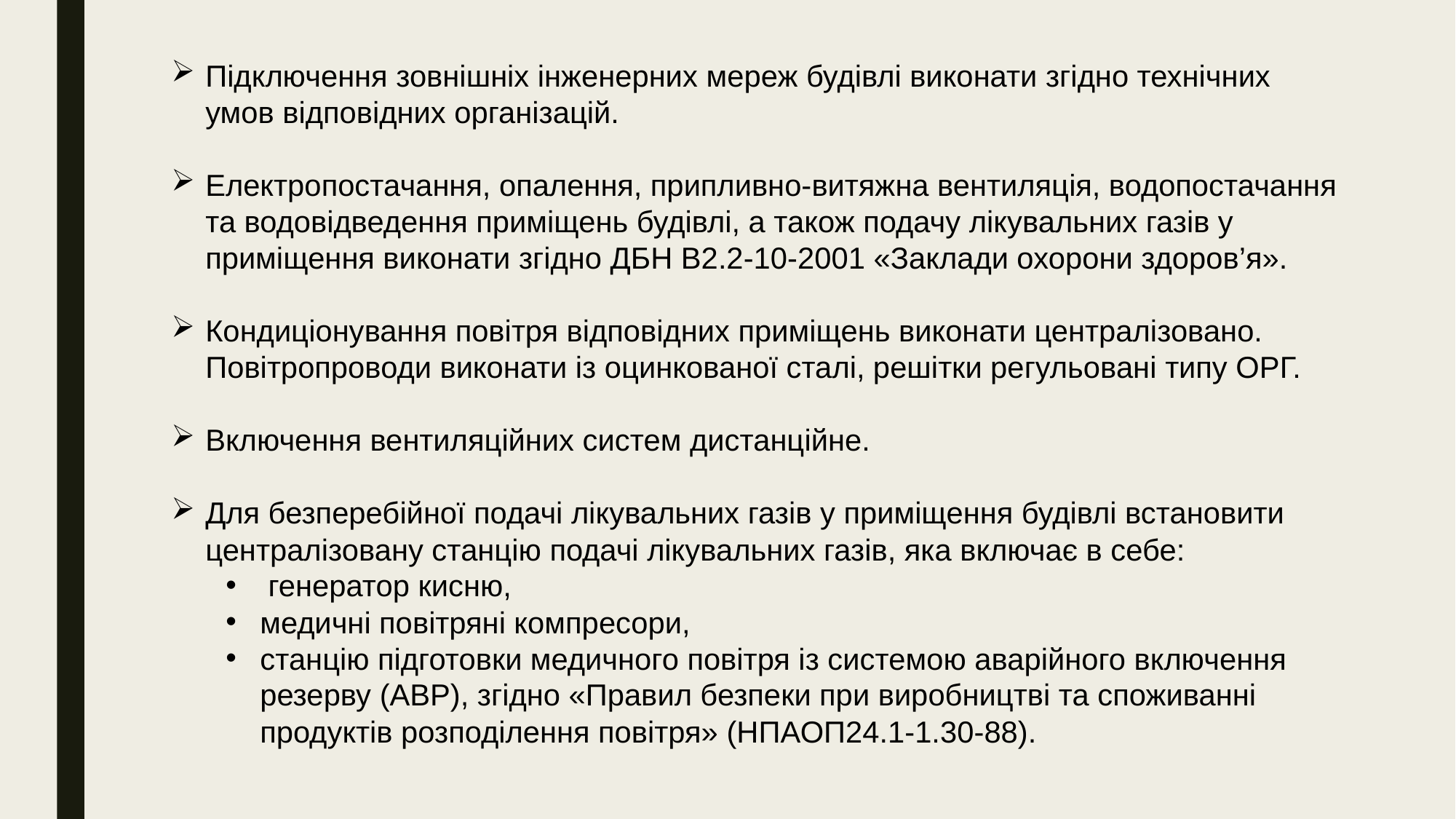

Підключення зовнішніх інженерних мереж будівлі виконати згідно технічних умов відповідних організацій.

Електропостачання, опалення, припливно-витяжна вентиляція, водопостачання та водовідведення приміщень будівлі, а також подачу лікувальних газів у приміщення виконати згідно ДБН В2.2-10-2001 «Заклади охорони здоров’я».

Кондиціонування повітря відповідних приміщень виконати централізовано. Повітропроводи виконати із оцинкованої сталі, решітки регульовані типу ОРГ.

Включення вентиляційних систем дистанційне.

Для безперебійної подачі лікувальних газів у приміщення будівлі встановити централізовану станцію подачі лікувальних газів, яка включає в себе:
 генератор кисню,
медичні повітряні компресори,
станцію підготовки медичного повітря із системою аварійного включення резерву (АВР), згідно «Правил безпеки при виробництві та споживанні продуктів розподілення повітря» (НПАОП24.1-1.30-88).